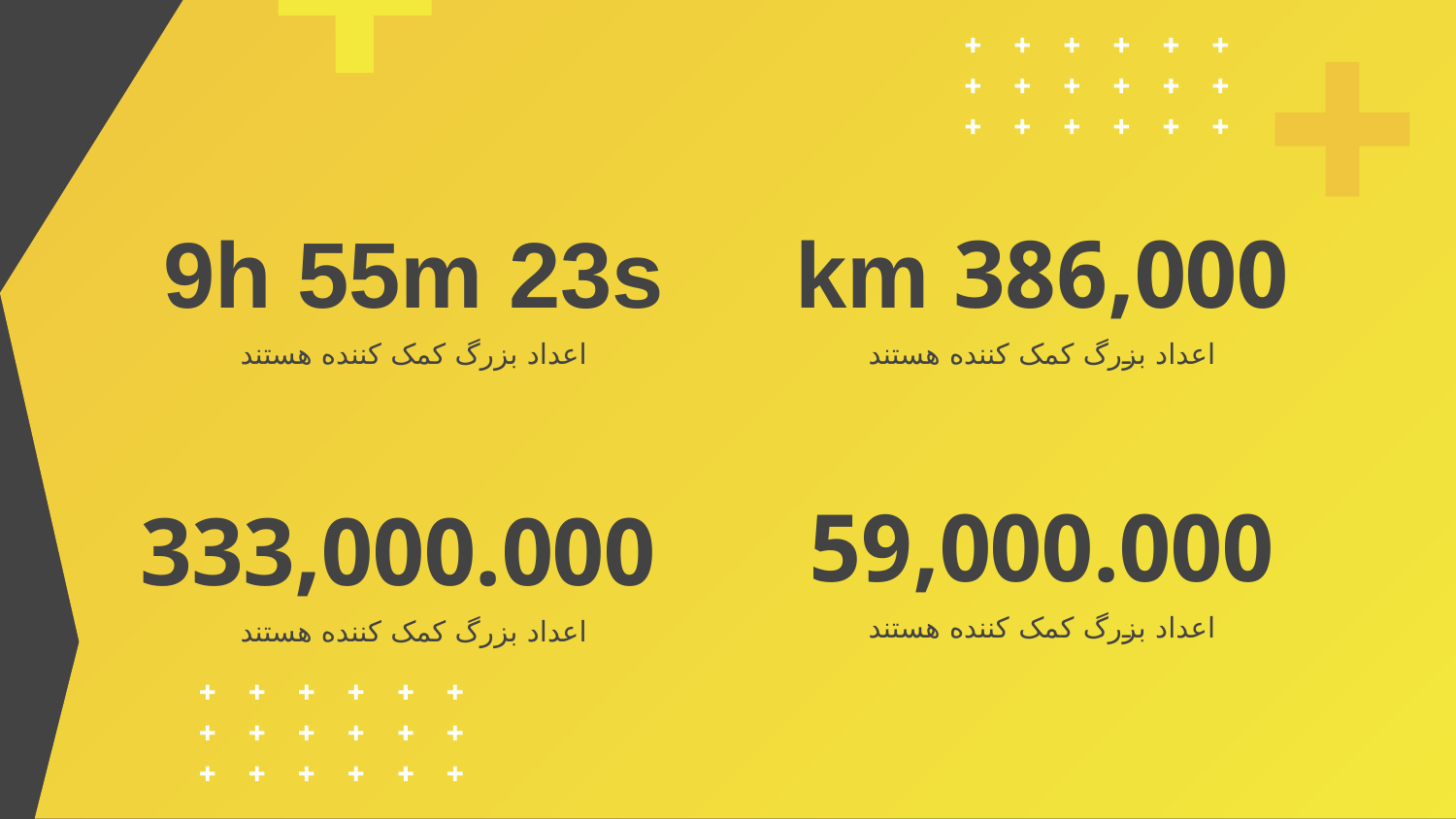

386,000 km
# 9h 55m 23s
اعداد بزرگ کمک کننده هستند
اعداد بزرگ کمک کننده هستند
59,000.000
333,000.000
اعداد بزرگ کمک کننده هستند
اعداد بزرگ کمک کننده هستند